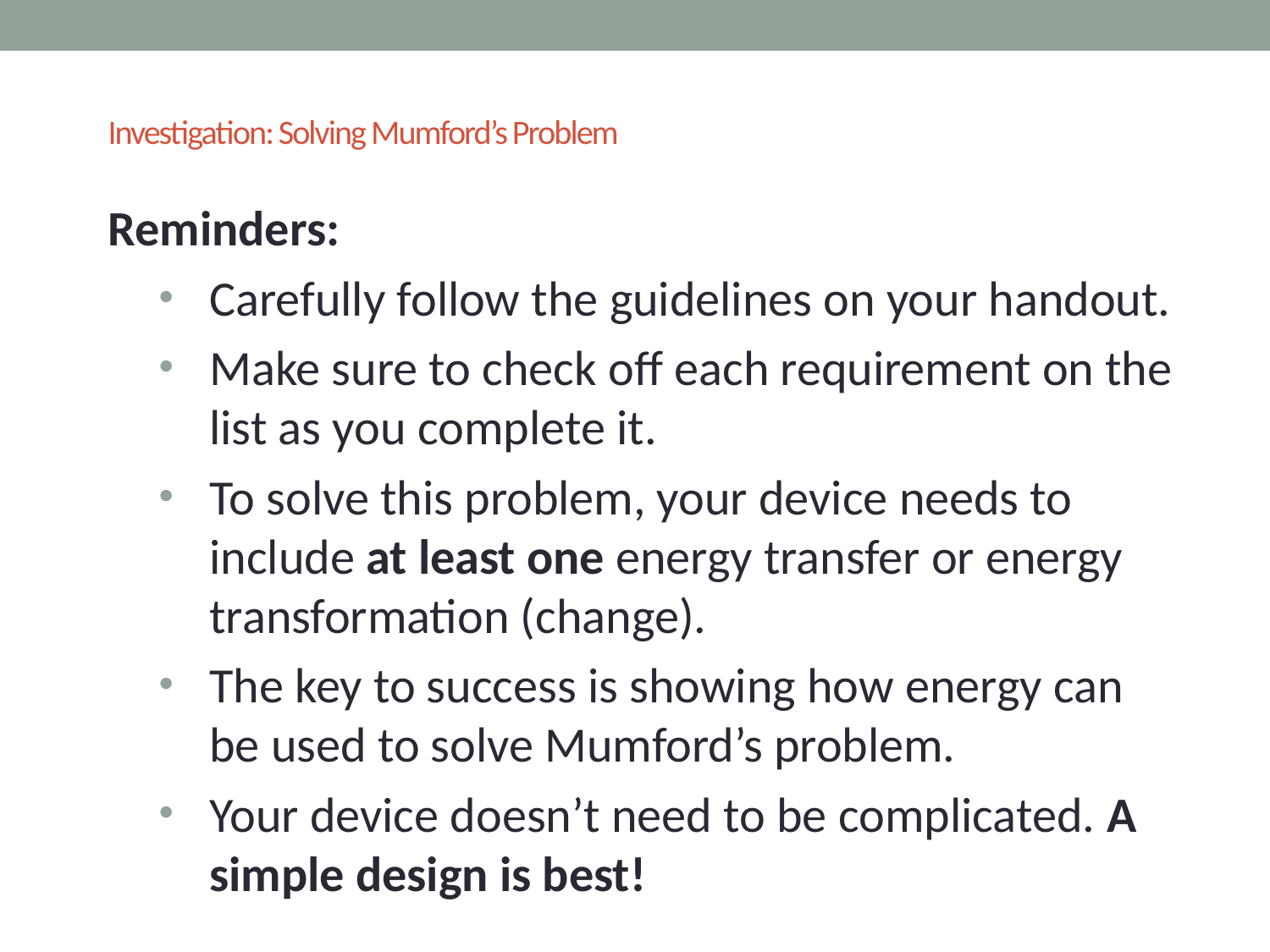

# Investigation: Solving Mumford’s Problem
Reminders:
Carefully follow the guidelines on your handout.
Make sure to check off each requirement on the list as you complete it.
To solve this problem, your device needs to include at least one energy transfer or energy transformation (change).
The key to success is showing how energy can be used to solve Mumford’s problem.
Your device doesn’t need to be complicated. A simple design is best!